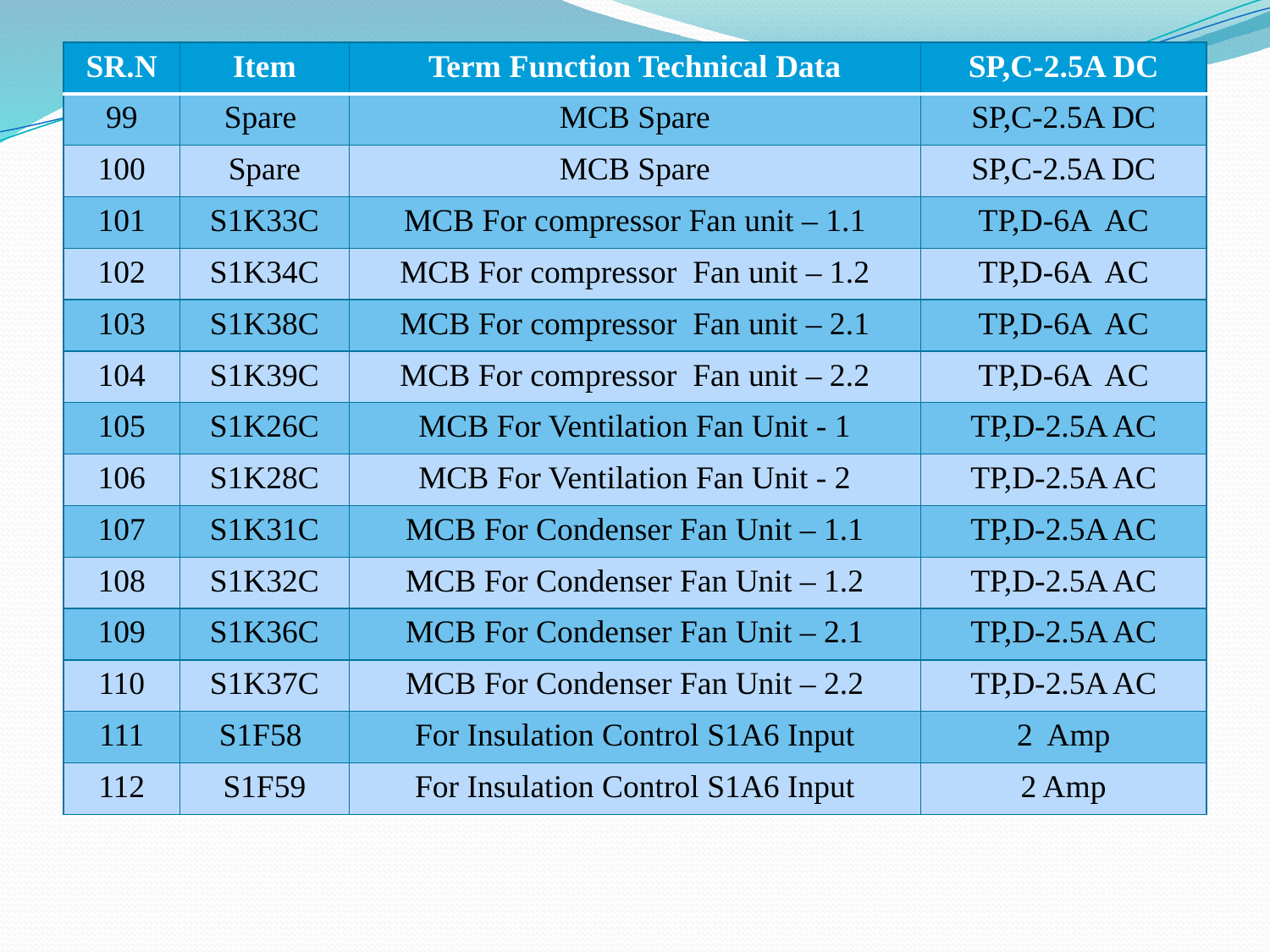

| SR.N | Item | Term Function Technical Data | SP,C-2.5A DC |
| --- | --- | --- | --- |
| 99 | Spare | MCB Spare | SP,C-2.5A DC |
| 100 | Spare | MCB Spare | SP,C-2.5A DC |
| 101 | S1K33C | MCB For compressor Fan unit – 1.1 | TP,D-6A AC |
| 102 | S1K34C | MCB For compressor Fan unit – 1.2 | TP,D-6A AC |
| 103 | S1K38C | MCB For compressor Fan unit – 2.1 | TP,D-6A AC |
| 104 | S1K39C | MCB For compressor Fan unit – 2.2 | TP,D-6A AC |
| 105 | S1K26C | MCB For Ventilation Fan Unit - 1 | TP,D-2.5A AC |
| 106 | S1K28C | MCB For Ventilation Fan Unit - 2 | TP,D-2.5A AC |
| 107 | S1K31C | MCB For Condenser Fan Unit – 1.1 | TP,D-2.5A AC |
| 108 | S1K32C | MCB For Condenser Fan Unit – 1.2 | TP,D-2.5A AC |
| 109 | S1K36C | MCB For Condenser Fan Unit – 2.1 | TP,D-2.5A AC |
| 110 | S1K37C | MCB For Condenser Fan Unit – 2.2 | TP,D-2.5A AC |
| 111 | S1F58 | For Insulation Control S1A6 Input | 2 Amp |
| 112 | S1F59 | For Insulation Control S1A6 Input | 2 Amp |
#